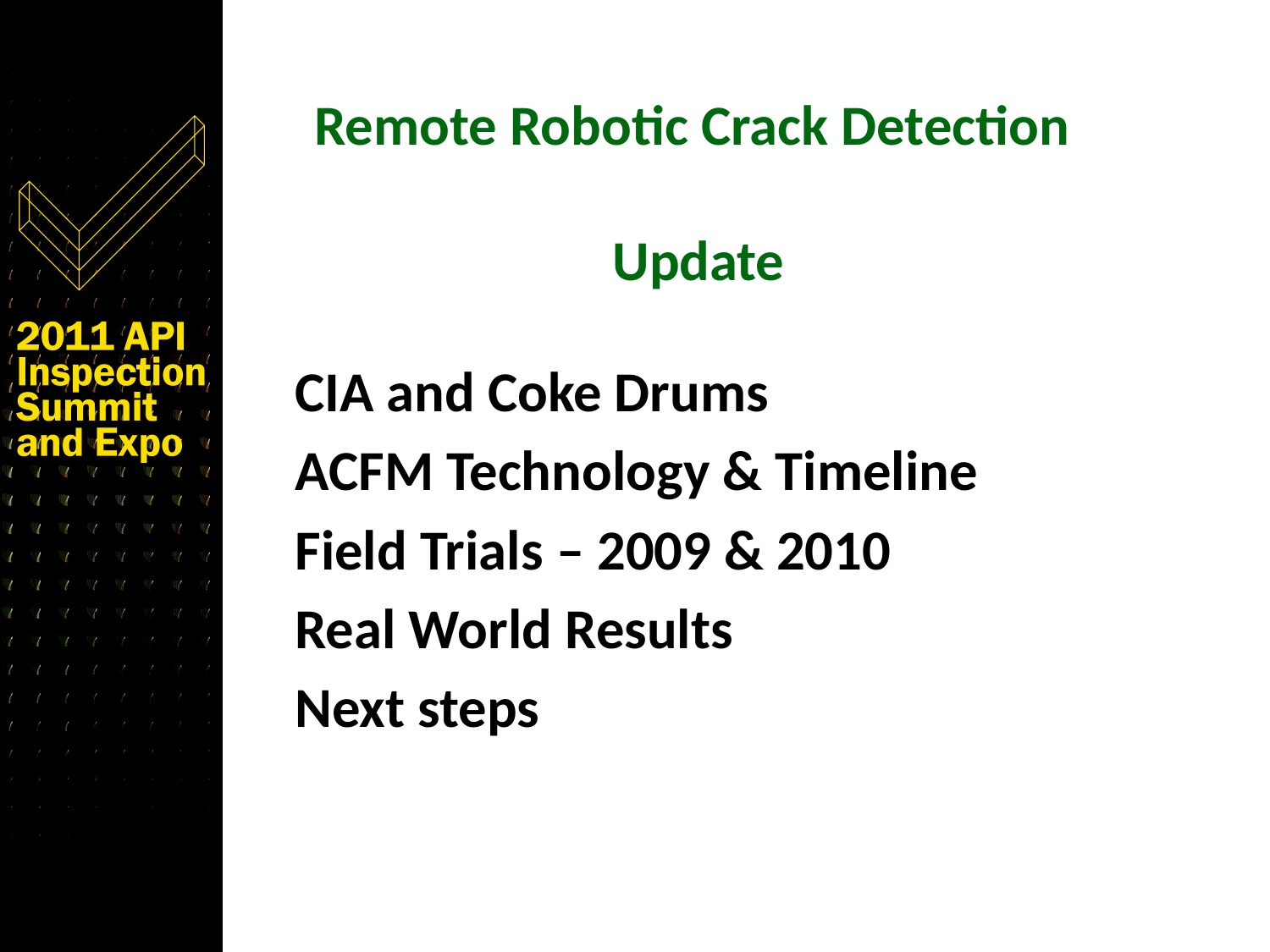

Remote Robotic Crack Detection

 Update
CIA and Coke Drums
ACFM Technology & Timeline
Field Trials – 2009 & 2010
Real World Results
Next steps